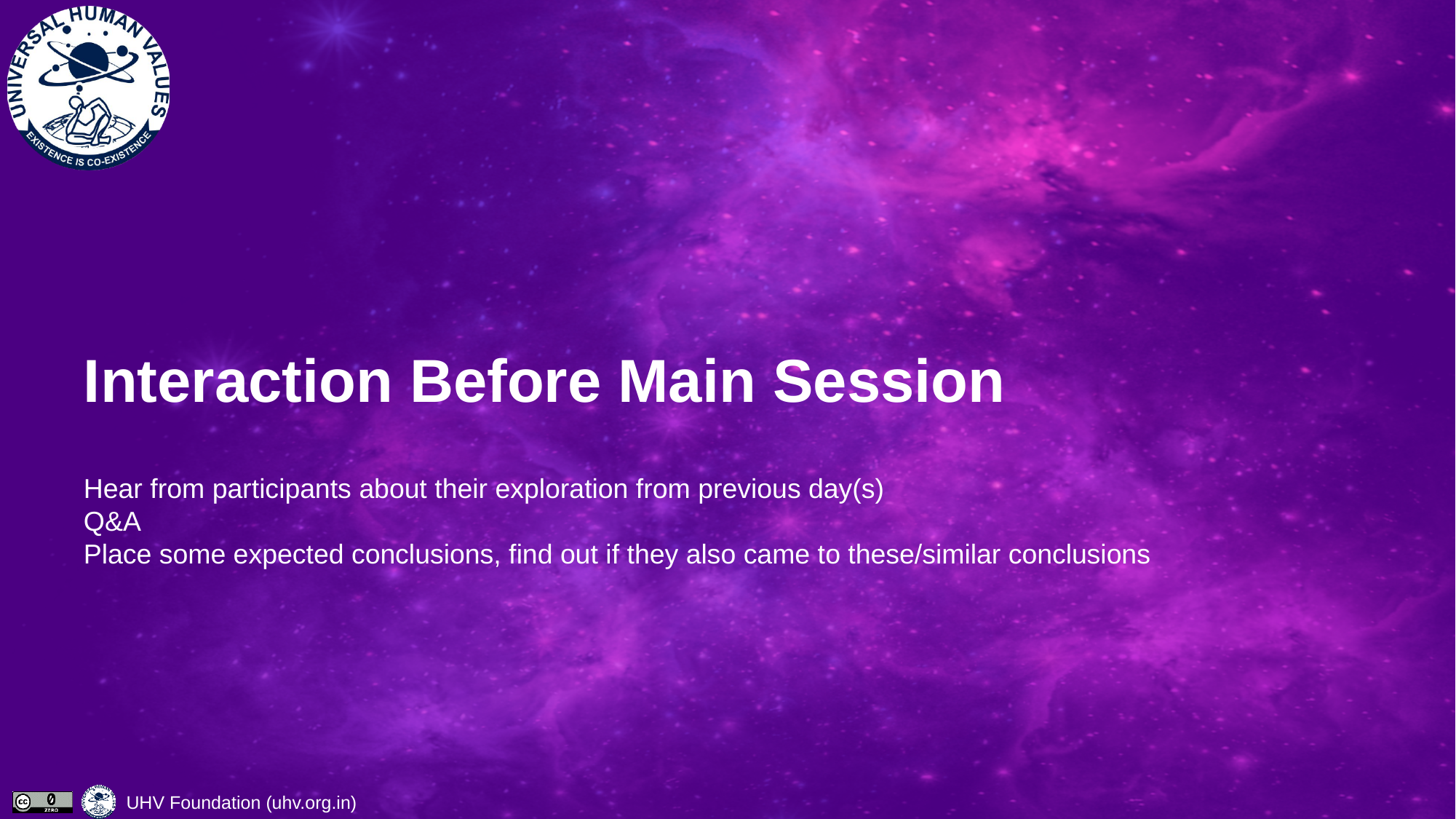

# Interaction Before Main Session
Hear from participants about their exploration from previous day(s)
Q&A
Place some expected conclusions, find out if they also came to these/similar conclusions